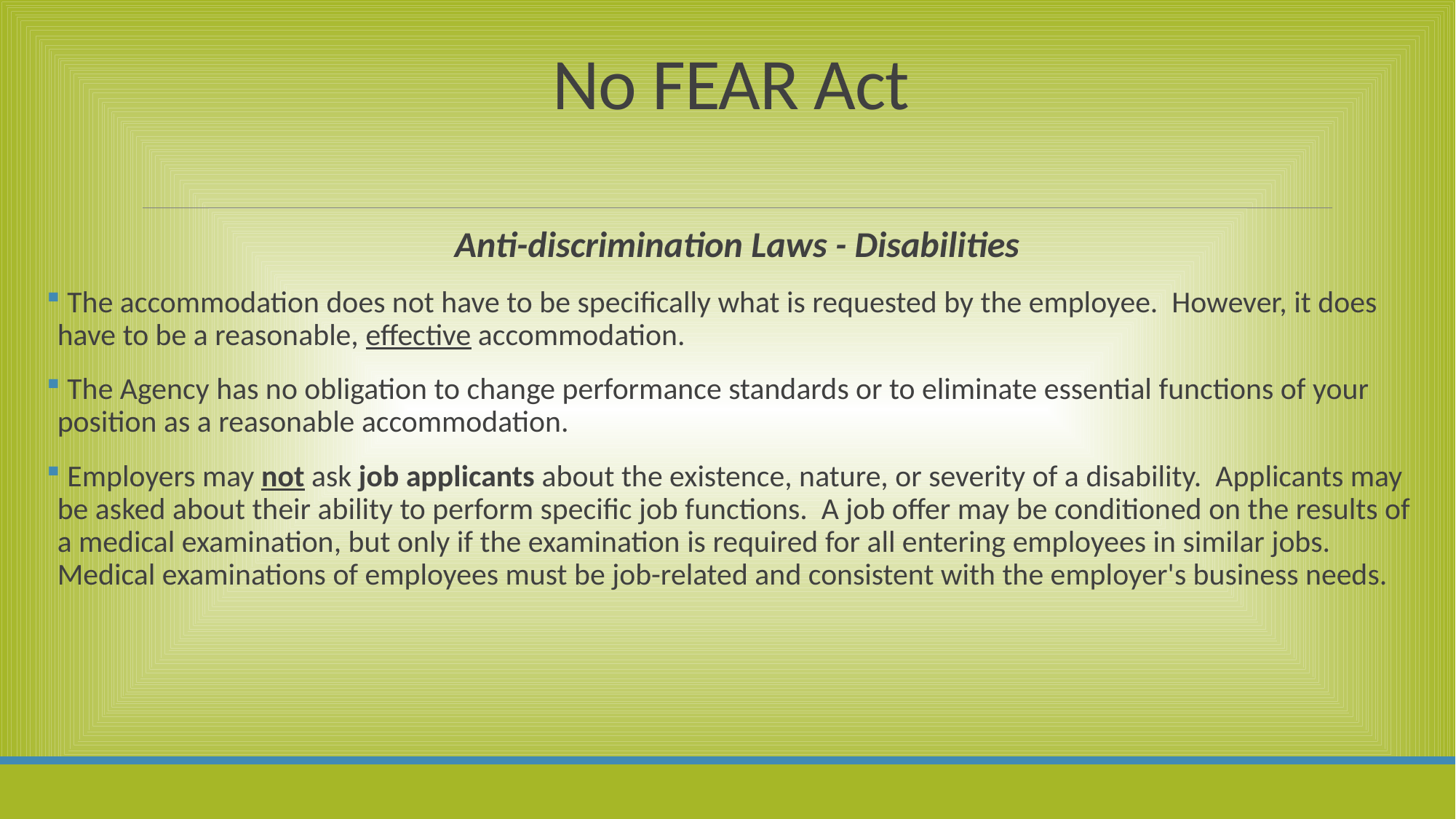

# No FEAR Act
Anti-discrimination Laws - Disabilities
 The accommodation does not have to be specifically what is requested by the employee.  However, it does have to be a reasonable, effective accommodation.
 The Agency has no obligation to change performance standards or to eliminate essential functions of your position as a reasonable accommodation.
 Employers may not ask job applicants about the existence, nature, or severity of a disability.  Applicants may be asked about their ability to perform specific job functions.  A job offer may be conditioned on the results of a medical examination, but only if the examination is required for all entering employees in similar jobs.  Medical examinations of employees must be job-related and consistent with the employer's business needs.